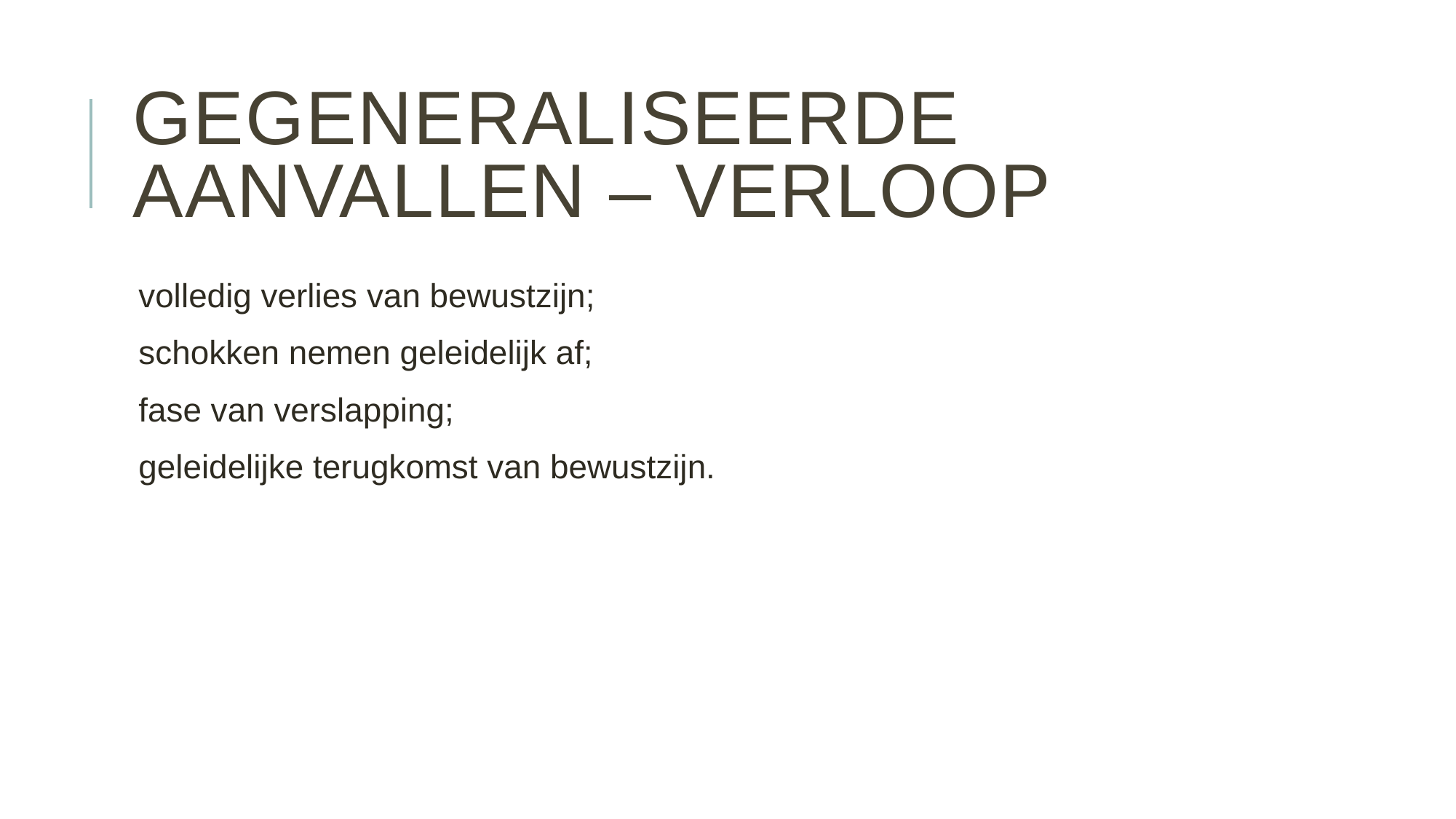

# Gegeneraliseerde aanvallen – verloop
volledig verlies van bewustzijn;
schokken nemen geleidelijk af;
fase van verslapping;
geleidelijke terugkomst van bewustzijn.